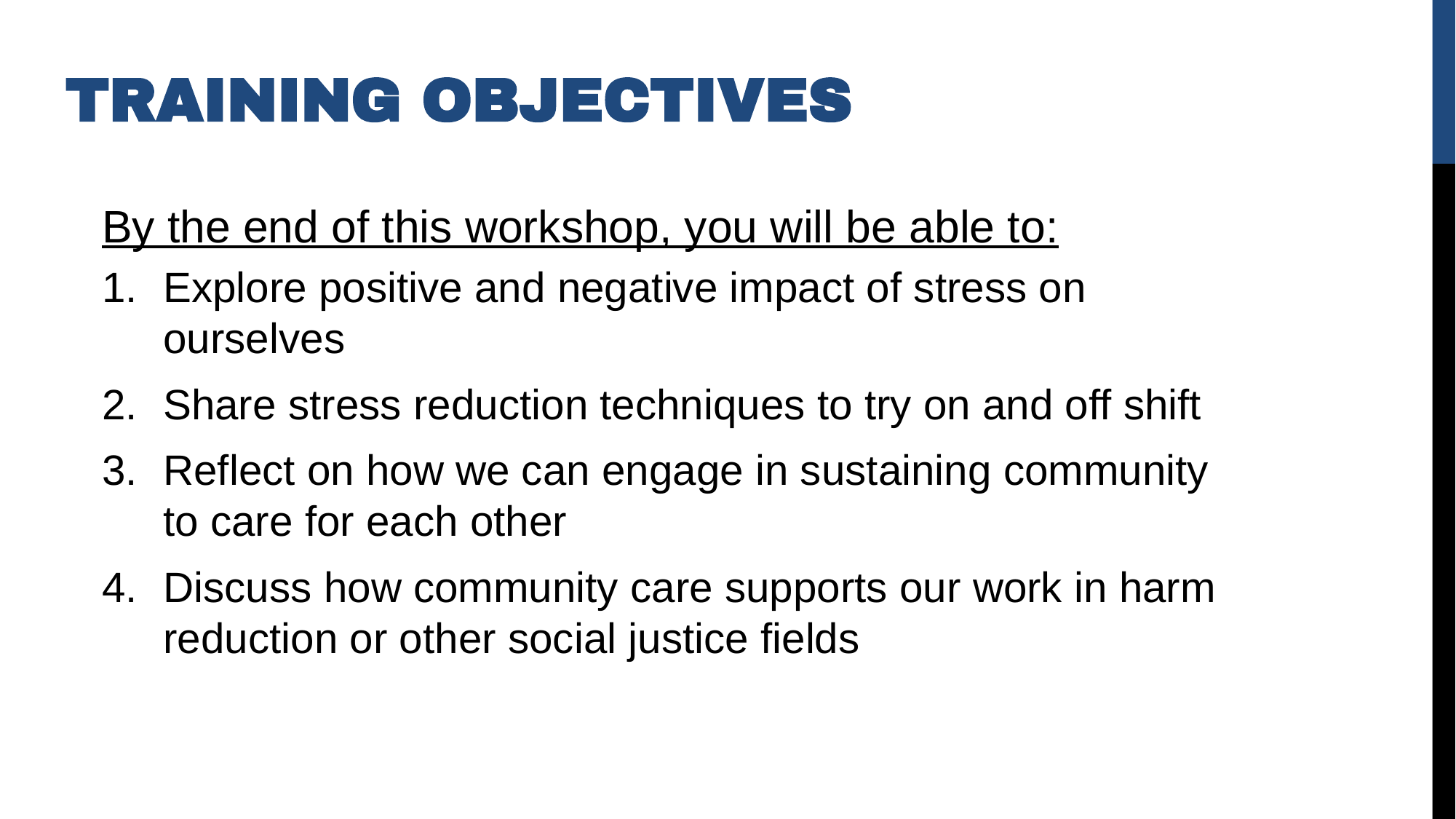

TRAINING OBJECTIVES

By the end of this workshop, you will be able to:
Explore positive and negative impact of stress on ourselves
Share stress reduction techniques to try on and off shift
Reflect on how we can engage in sustaining community to care for each other
Discuss how community care supports our work in harm reduction or other social justice fields